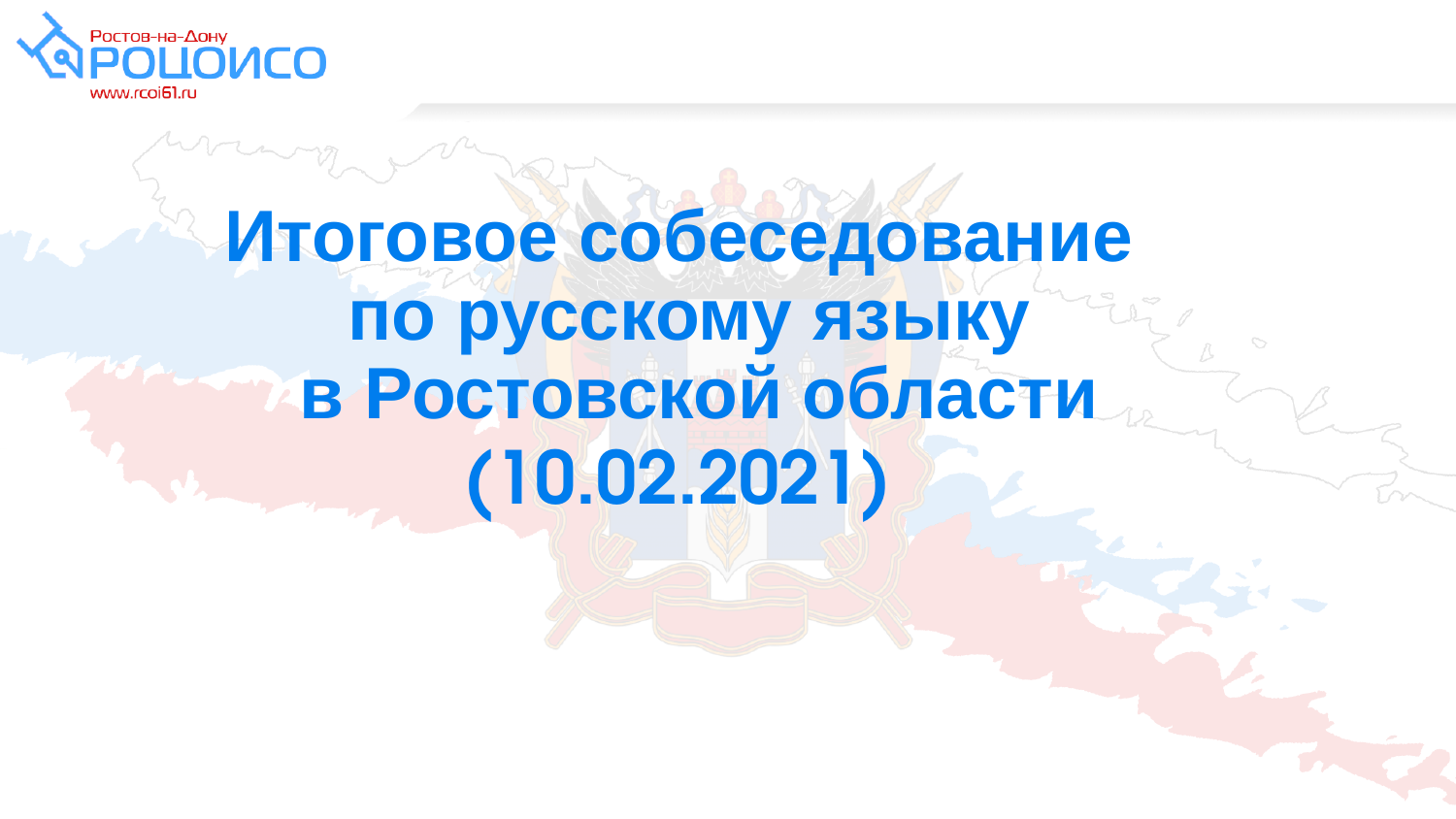

# Итоговое собеседование по русскому языку в Ростовской области (10.02.2021)